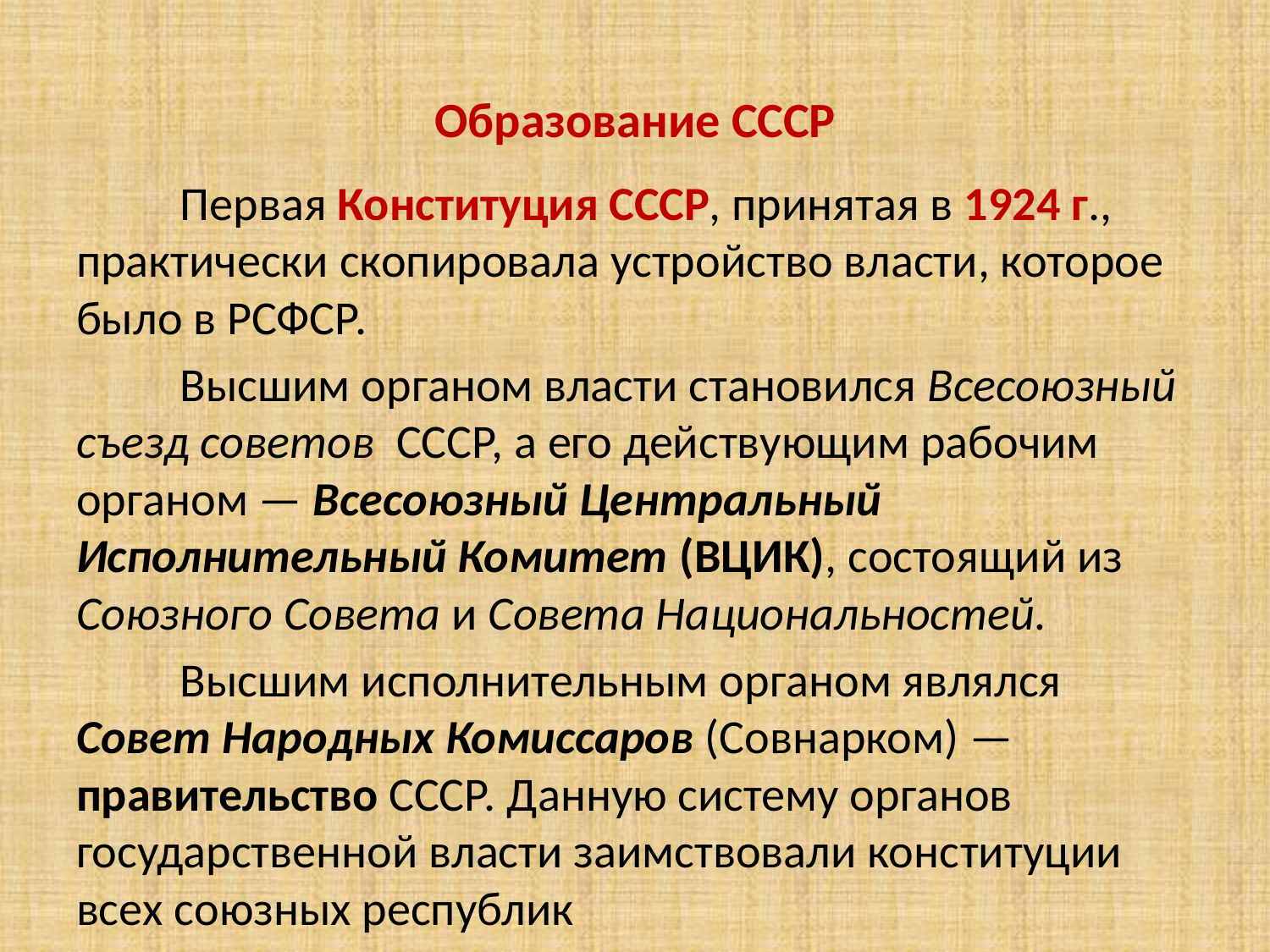

# Образование СССР
	Первая Конституция СССР, принятая в 1924 г., практически скопировала устрой­ство власти, которое было в РСФСР.
	Высшим органом власти становился Всесоюзный съезд советов  СССР, а его действующим рабочим органом — Всесоюзный Центральный Исполнительный Комитет (ВЦИК), состоящий из Союзного Совета и Совета Национальностей.
	Высшим исполнительным ор­ганом являлся Совет Народных Комиссаров (Сов­нарком) — правительство СССР. Данную систему органов государственной власти заимствовали конс­титуции всех союзных республик